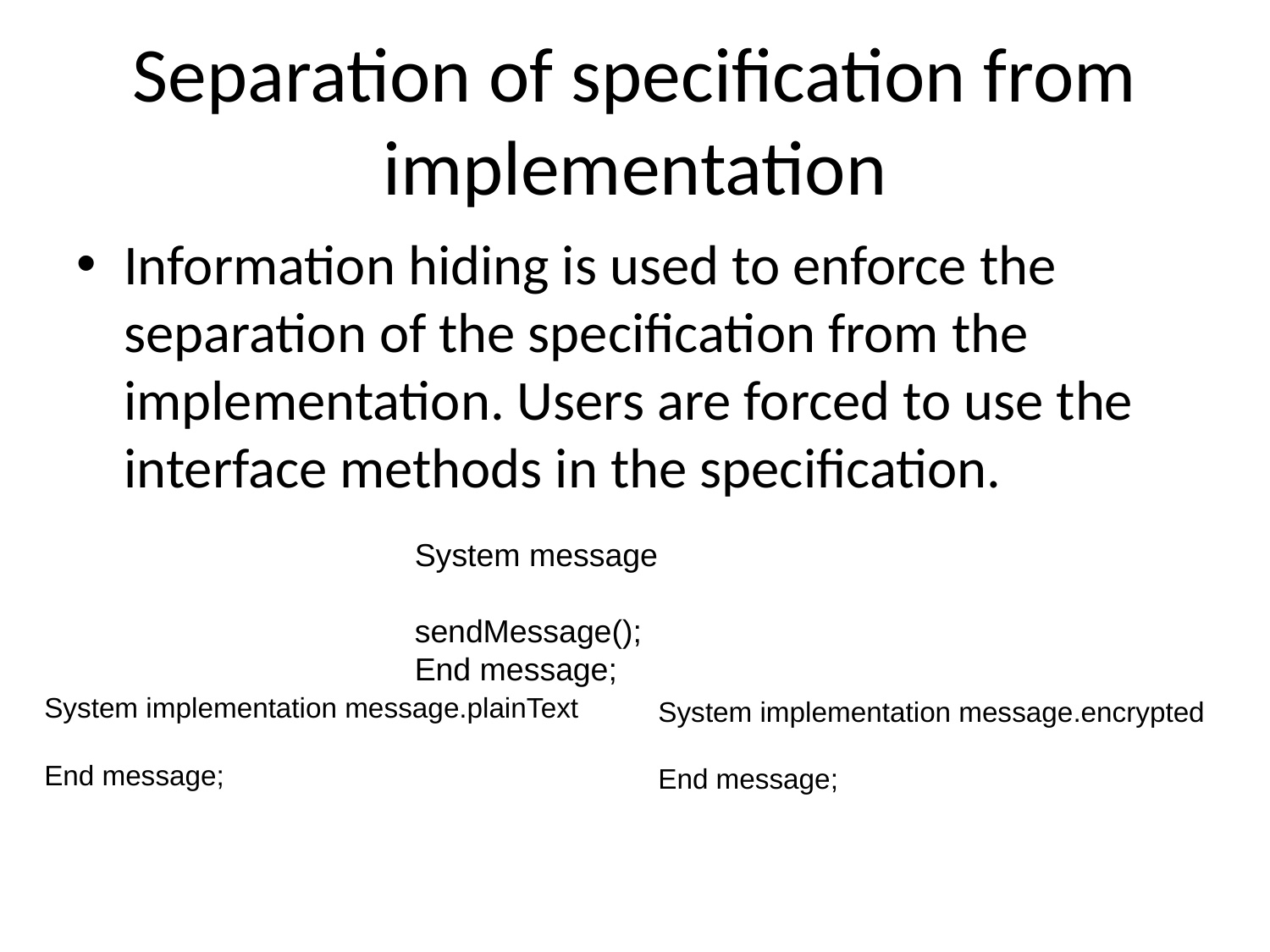

# Separation of specification from implementation
Information hiding is used to enforce the separation of the specification from the implementation. Users are forced to use the interface methods in the specification.
System message
	sendMessage();
End message;
System implementation message.plainText

End message;
System implementation message.encrypted

End message;